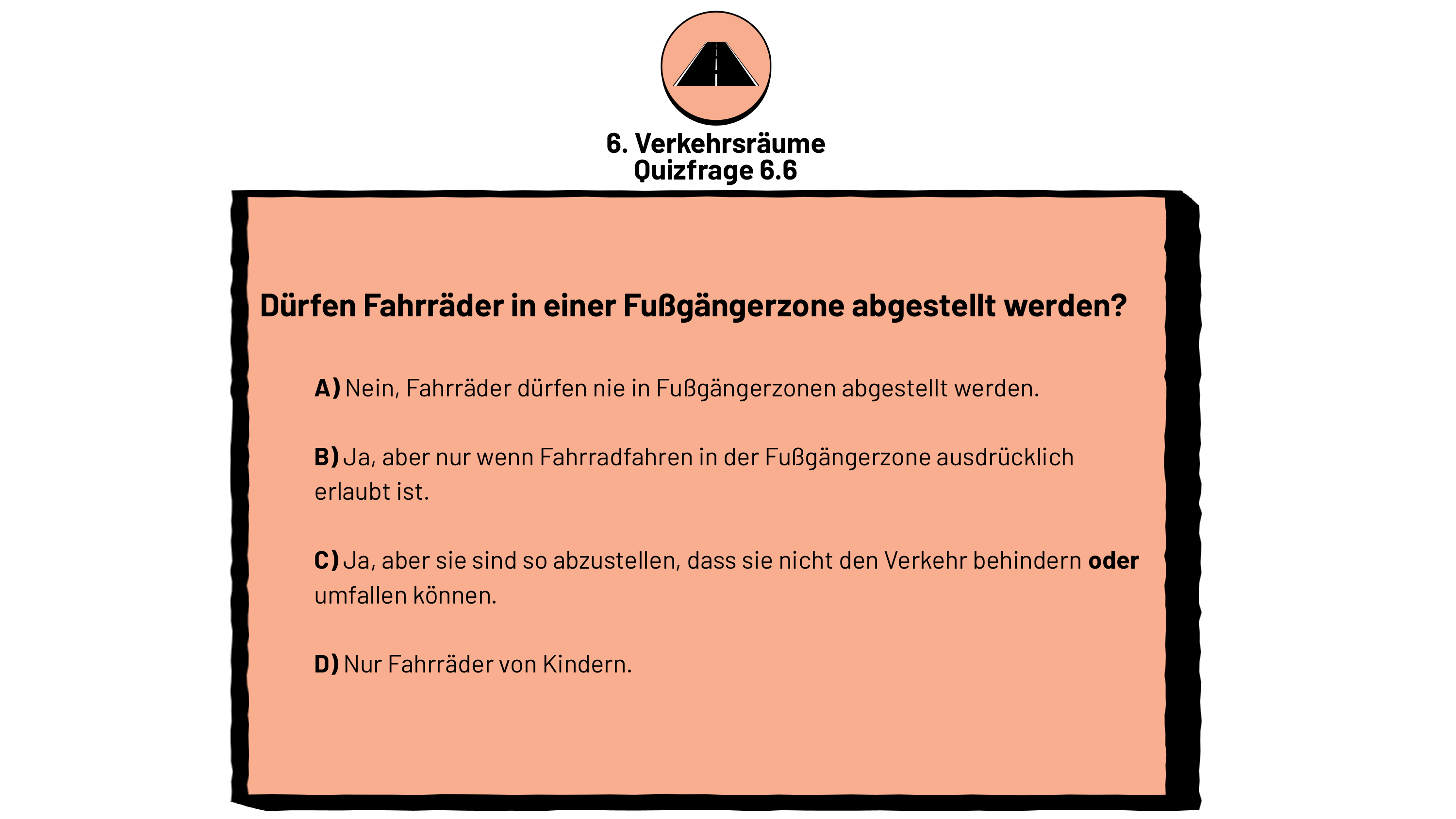

6. Verkehrsräume
Quizfrage 6.6
Dürfen Fahrräder in einer Fußgängerzone abgestellt werden?

A) Nein, Fahrräder dürfen nie in Fußgängerzonen abgestellt werden.

B) Ja, aber nur wenn Fahrradfahren in der Fußgängerzone ausdrücklich erlaubt ist.

C) Ja, aber sie sind so abzustellen, dass sie nicht den Verkehr behindern oder umfallen können.

D) Nur Fahrräder von Kindern.